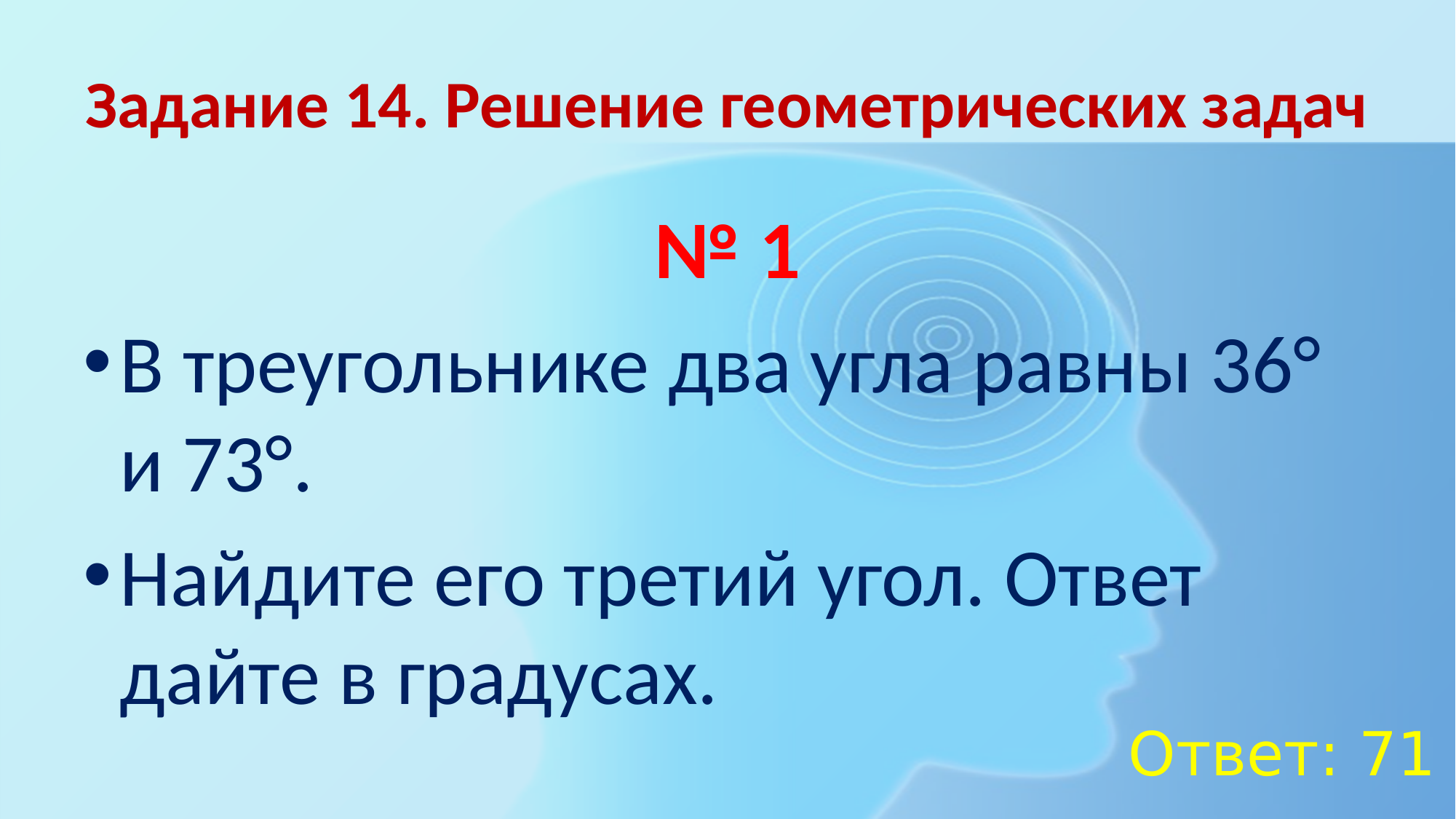

# Задание 14. Решение геометрических задач
№ 1
В треугольнике два угла равны 36° и 73°.
Найдите его третий угол. Ответ дайте в градусах.
Ответ: 71